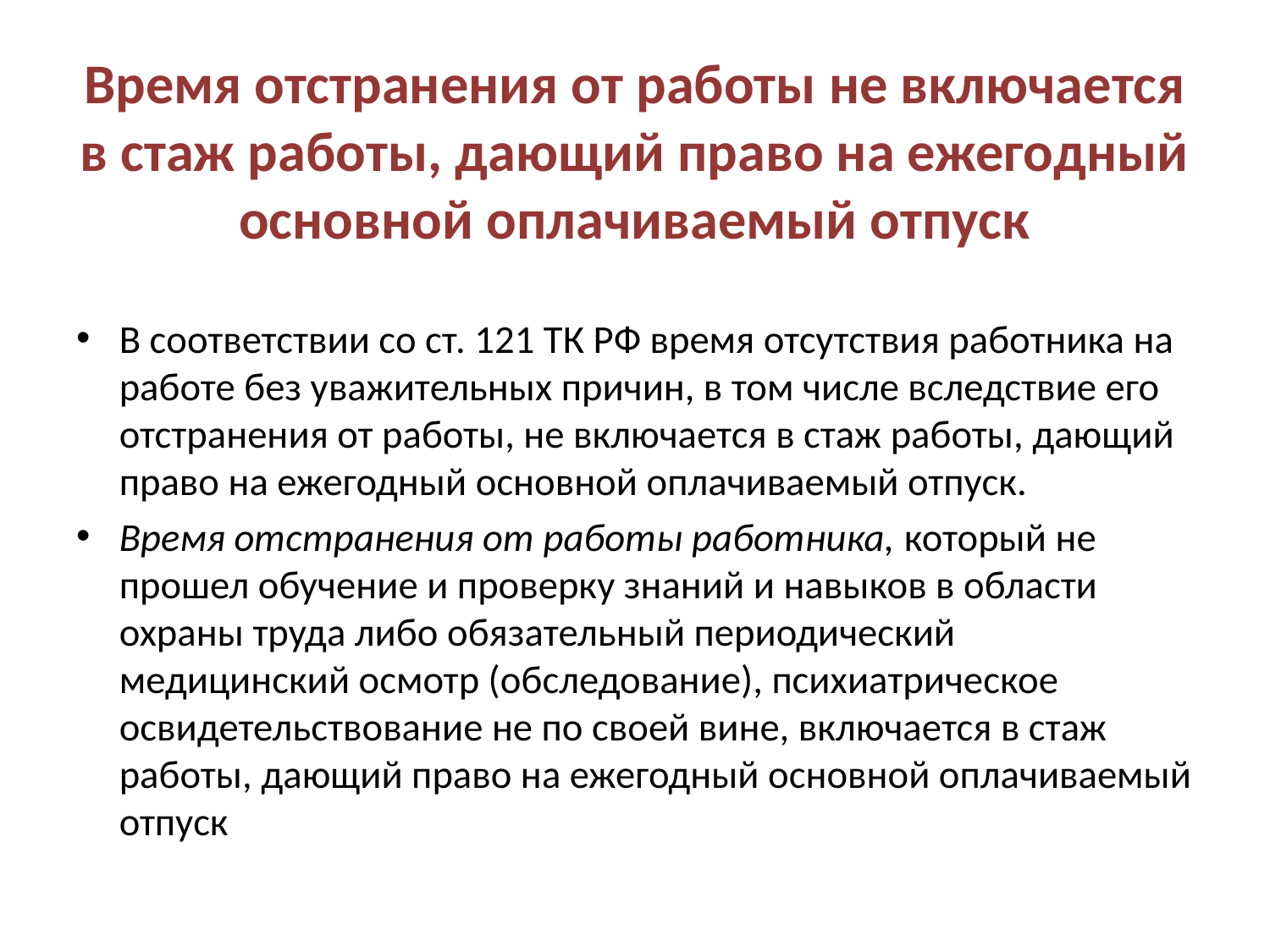

# Время отстранения от работы не включается в стаж работы, дающий право на ежегодный основной оплачиваемый отпуск
В соответствии со ст. 121 ТК РФ время отсутствия работника на работе без уважительных причин, в том числе вследствие его отстранения от работы, не включается в стаж работы, дающий право на ежегодный основной оплачиваемый отпуск.
Время отстранения от работы работника, который не прошел обучение и проверку знаний и навыков в области охраны труда либо обязательный периодический медицинский осмотр (обследование), психиатрическое освидетельствование не по своей вине, включается в стаж работы, дающий право на ежегодный основной оплачиваемый отпуск